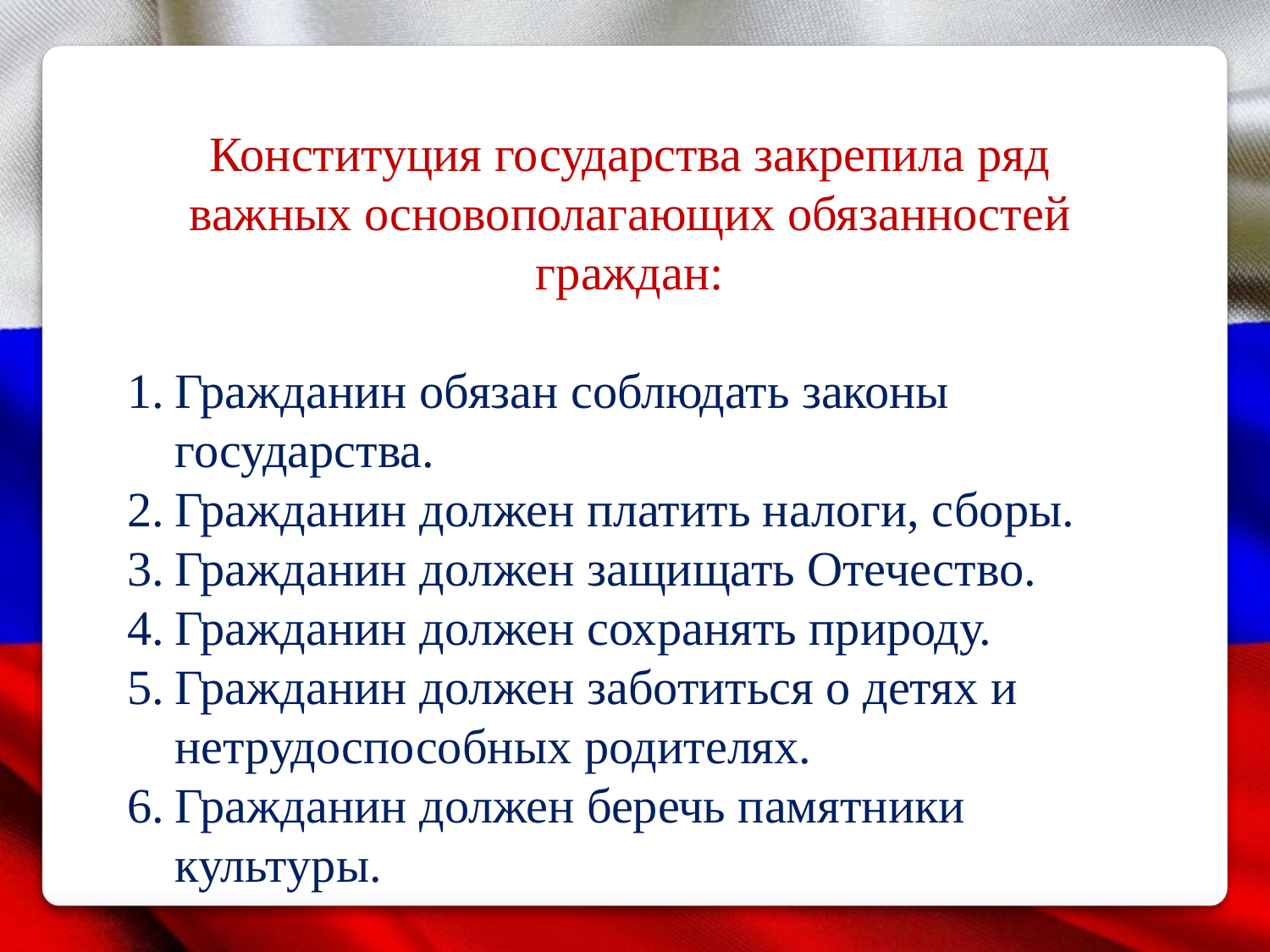

Конституция государства закрепила ряд важных основополагающих обязанностей граждан:

Гражданин обязан соблюдать законы государства.
Гражданин должен платить налоги, сборы.
Гражданин должен защищать Отечество.
Гражданин должен сохранять природу.
Гражданин должен заботиться о детях и нетрудоспособных родителях.
Гражданин должен беречь памятники культуры.